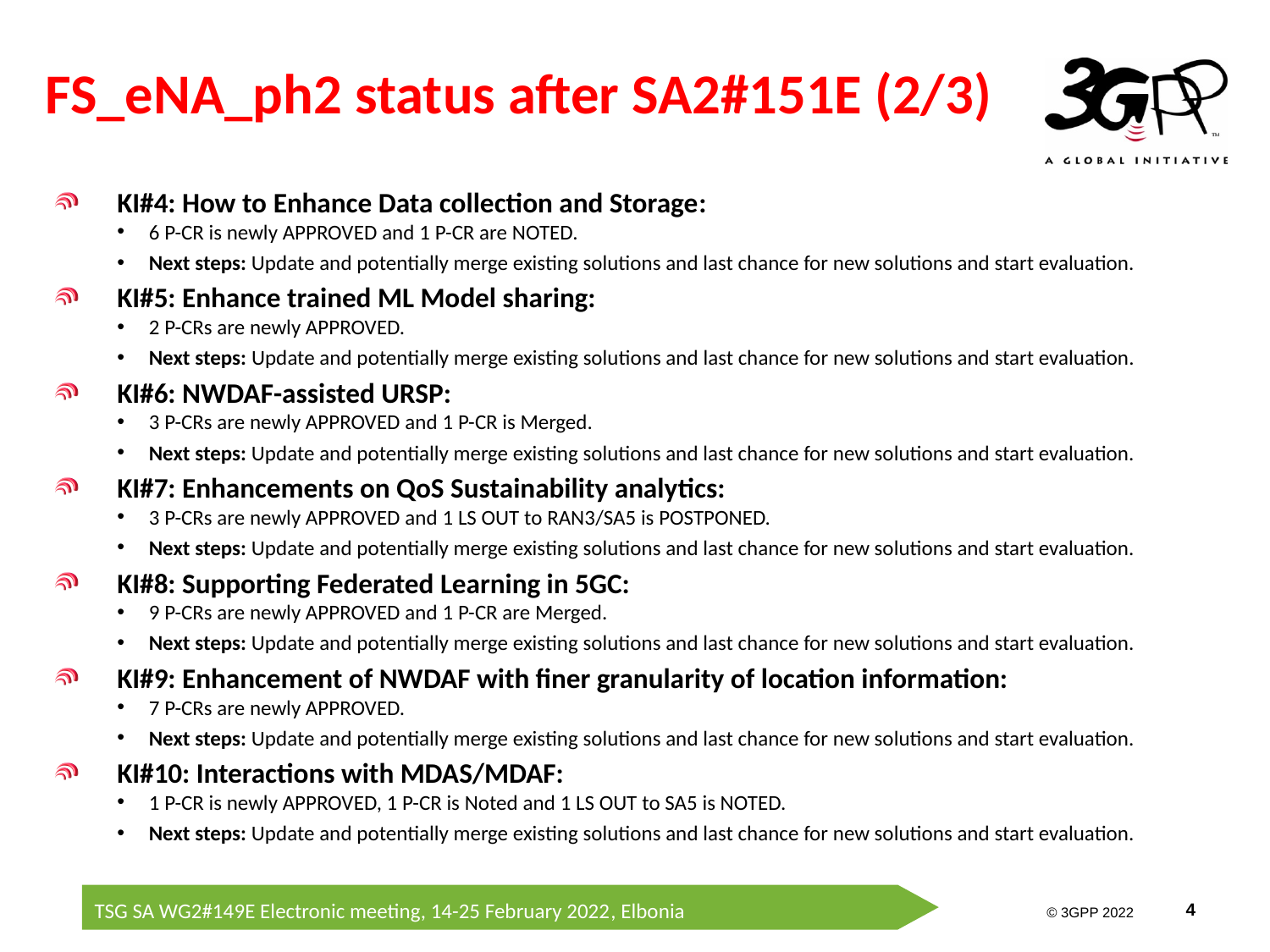

# FS_eNA_ph2 status after SA2#151E (2/3)
KI#4: How to Enhance Data collection and Storage:
6 P-CR is newly APPROVED and 1 P-CR are NOTED.
Next steps: Update and potentially merge existing solutions and last chance for new solutions and start evaluation.
KI#5: Enhance trained ML Model sharing:
2 P-CRs are newly APPROVED.
Next steps: Update and potentially merge existing solutions and last chance for new solutions and start evaluation.
KI#6: NWDAF-assisted URSP:
3 P-CRs are newly APPROVED and 1 P-CR is Merged.
Next steps: Update and potentially merge existing solutions and last chance for new solutions and start evaluation.
KI#7: Enhancements on QoS Sustainability analytics:
3 P-CRs are newly APPROVED and 1 LS OUT to RAN3/SA5 is POSTPONED.
Next steps: Update and potentially merge existing solutions and last chance for new solutions and start evaluation.
KI#8: Supporting Federated Learning in 5GC:
9 P-CRs are newly APPROVED and 1 P-CR are Merged.
Next steps: Update and potentially merge existing solutions and last chance for new solutions and start evaluation.
KI#9: Enhancement of NWDAF with finer granularity of location information:
7 P-CRs are newly APPROVED.
Next steps: Update and potentially merge existing solutions and last chance for new solutions and start evaluation.
KI#10: Interactions with MDAS/MDAF:
1 P-CR is newly APPROVED, 1 P-CR is Noted and 1 LS OUT to SA5 is NOTED.
Next steps: Update and potentially merge existing solutions and last chance for new solutions and start evaluation.